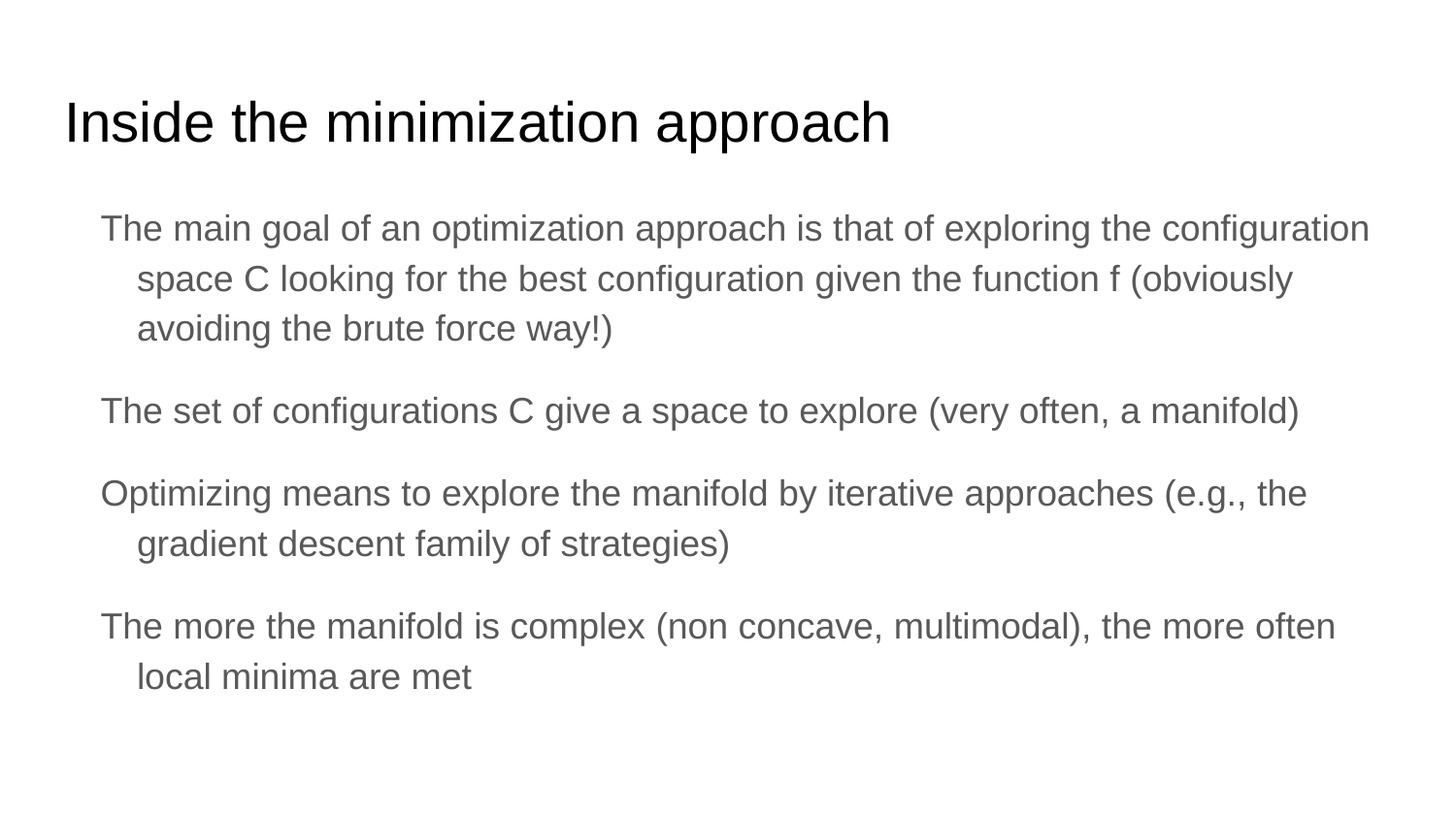

# Inside the minimization approach
The main goal of an optimization approach is that of exploring the configuration space C looking for the best configuration given the function f (obviously avoiding the brute force way!)
The set of configurations C give a space to explore (very often, a manifold)
Optimizing means to explore the manifold by iterative approaches (e.g., the gradient descent family of strategies)
The more the manifold is complex (non concave, multimodal), the more often local minima are met